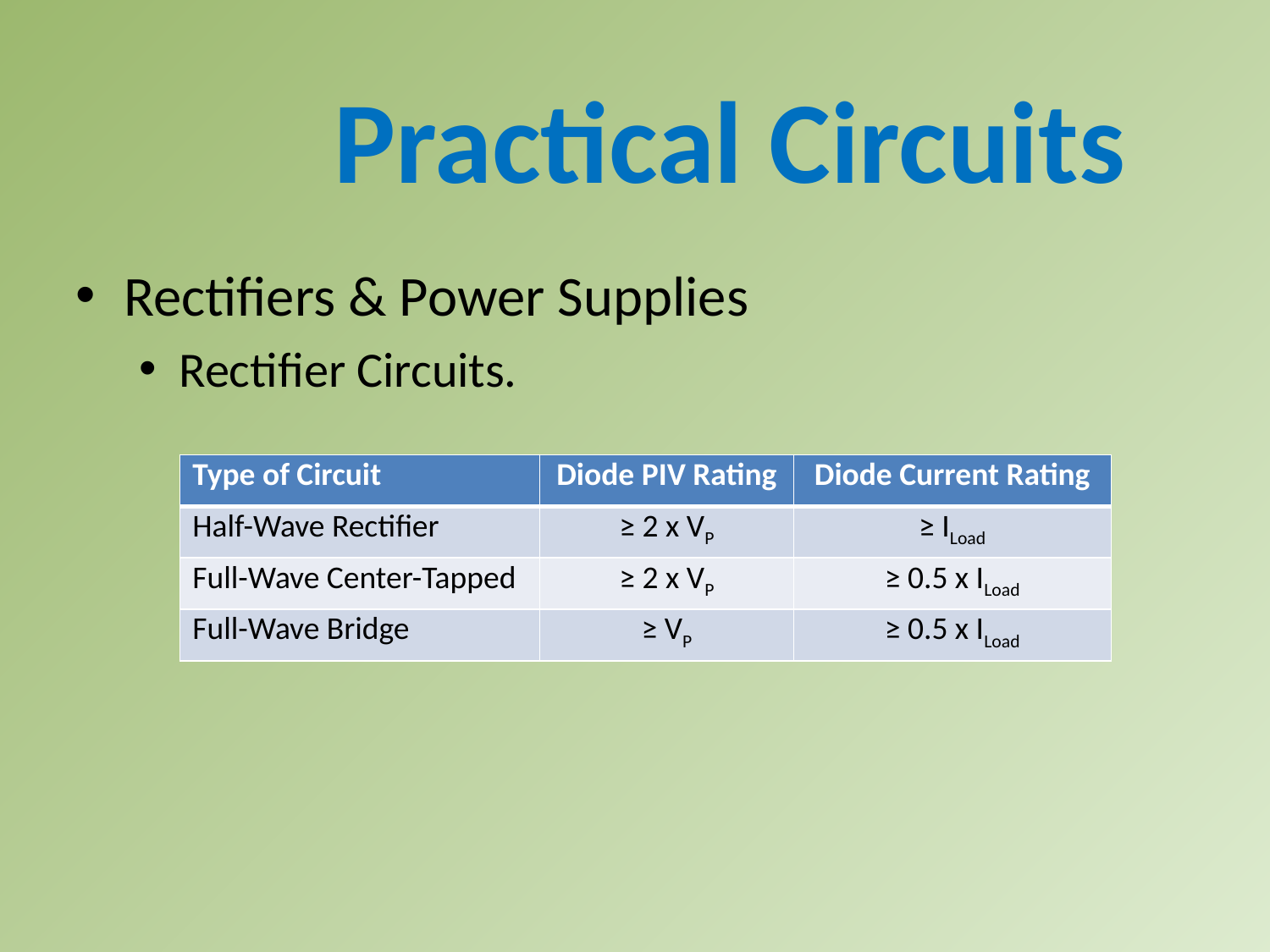

Practical Circuits
Rectifiers & Power Supplies
Rectifier Circuits.
| Type of Circuit | Diode PIV Rating | Diode Current Rating |
| --- | --- | --- |
| Half-Wave Rectifier | ≥ 2 x VP | ≥ ILoad |
| Full-Wave Center-Tapped | ≥ 2 x VP | ≥ 0.5 x ILoad |
| Full-Wave Bridge | ≥ VP | ≥ 0.5 x ILoad |